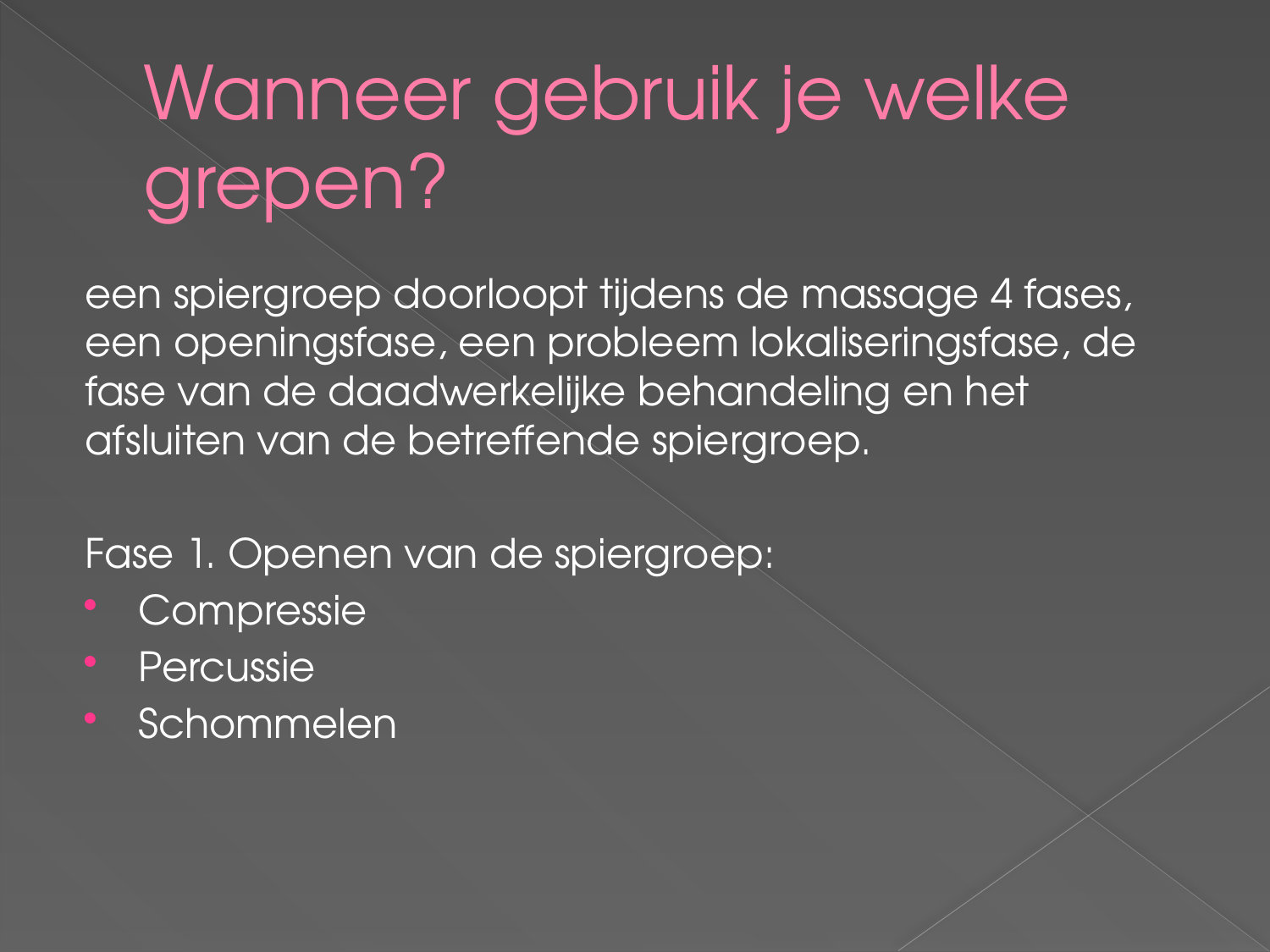

# Wanneer gebruik je welke grepen?
een spiergroep doorloopt tijdens de massage 4 fases, een openingsfase, een probleem lokaliseringsfase, de fase van de daadwerkelijke behandeling en het afsluiten van de betreffende spiergroep.

Fase 1. Openen van de spiergroep:
Compressie
Percussie
Schommelen